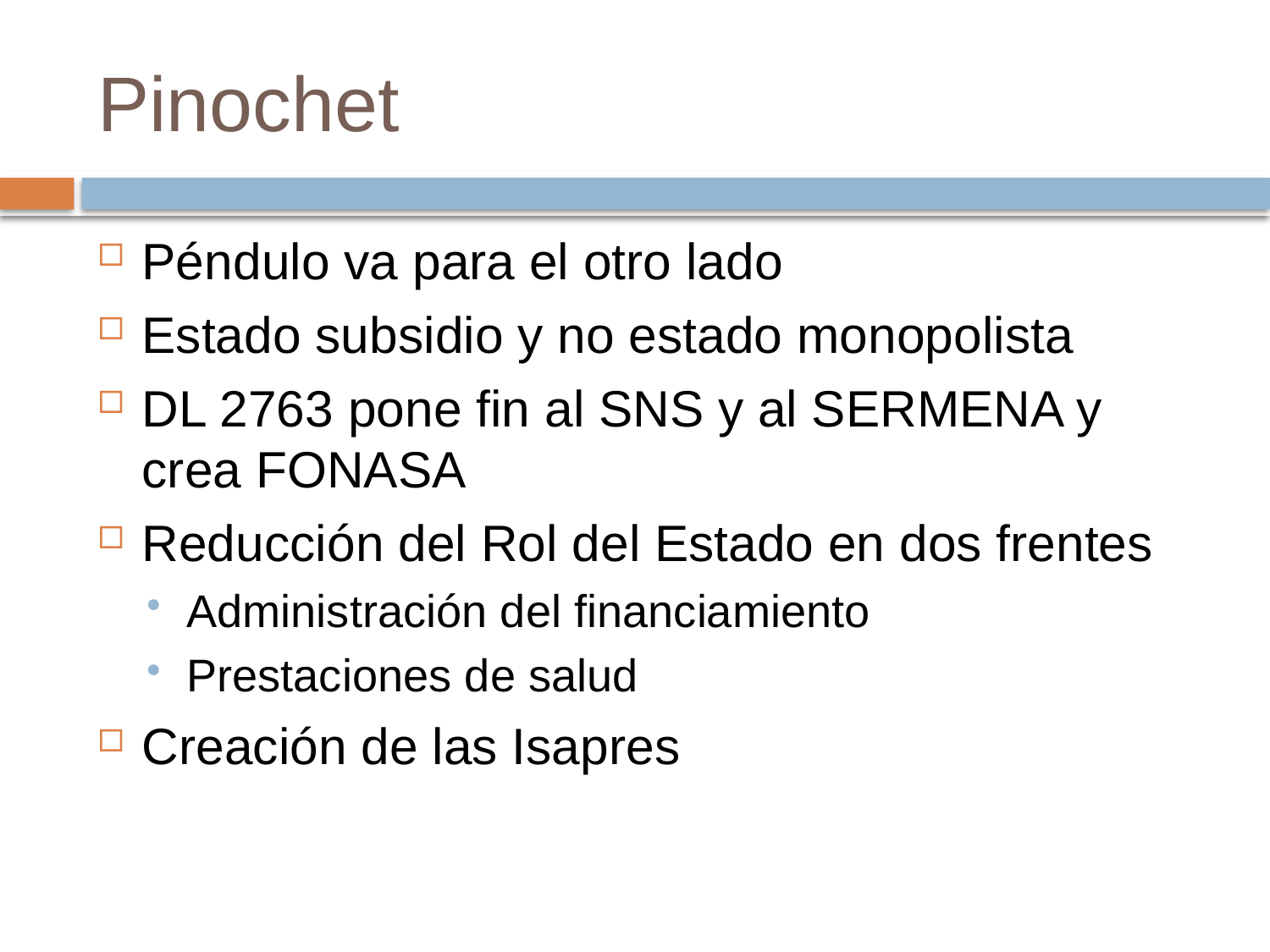

# Pinochet
Péndulo va para el otro lado
Estado subsidio y no estado monopolista
DL 2763 pone fin al SNS y al SERMENA y crea FONASA
Reducción del Rol del Estado en dos frentes
Administración del financiamiento
Prestaciones de salud
Creación de las Isapres